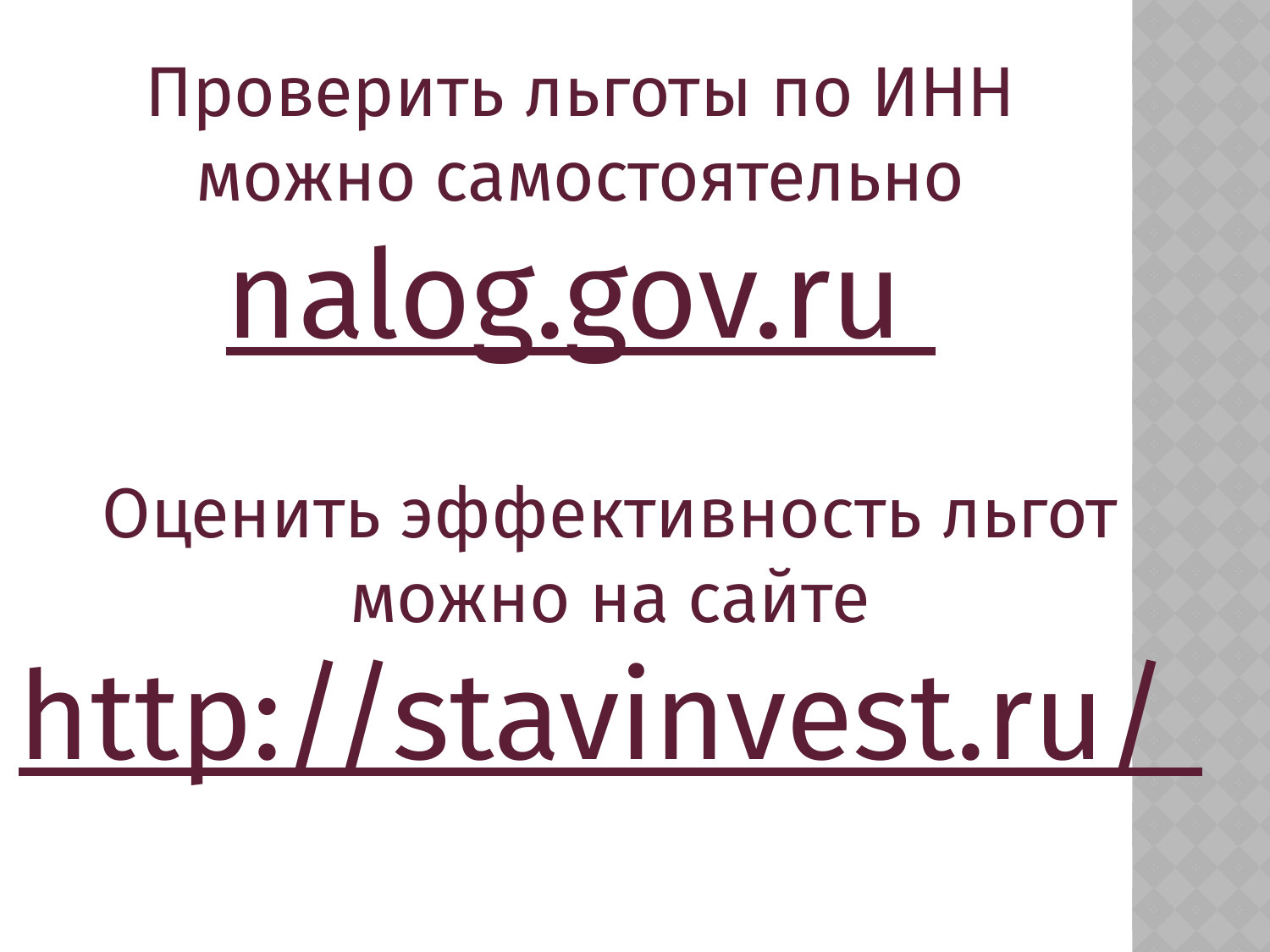

Проверить льготы по ИНН можно самостоятельно nalog.gov.ru
Оценить эффективность льгот можно на сайте http://stavinvest.ru/